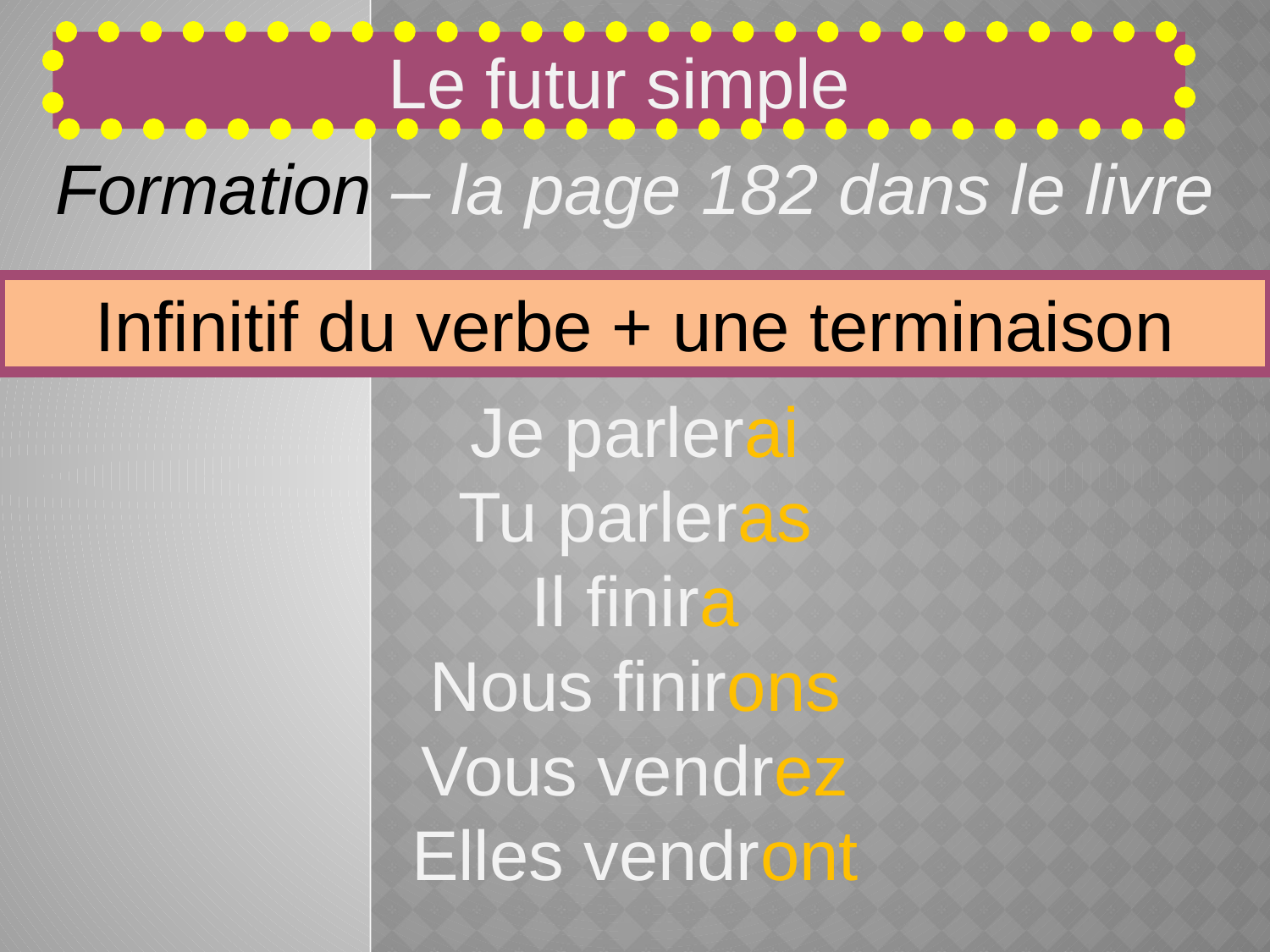

Le futur simple
Formation – la page 182 dans le livre
Infinitif du verbe + une terminaison
Je parlerai
Tu parleras
Il finira
Nous finirons
Vous vendrez
Elles vendront